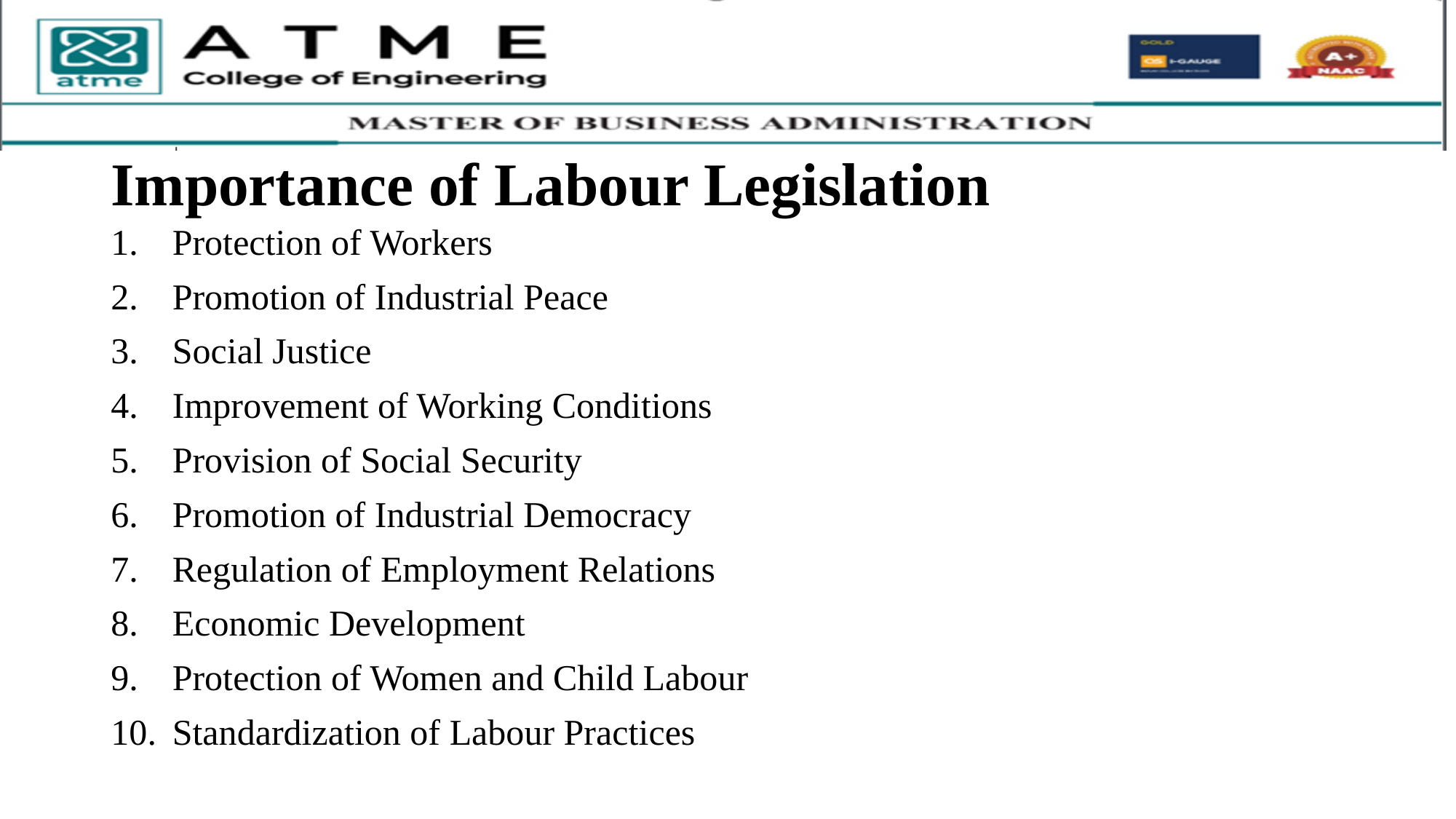

# Importance of Labour Legislation
Protection of Workers
Promotion of Industrial Peace
Social Justice
Improvement of Working Conditions
Provision of Social Security
Promotion of Industrial Democracy
Regulation of Employment Relations
Economic Development
Protection of Women and Child Labour
Standardization of Labour Practices